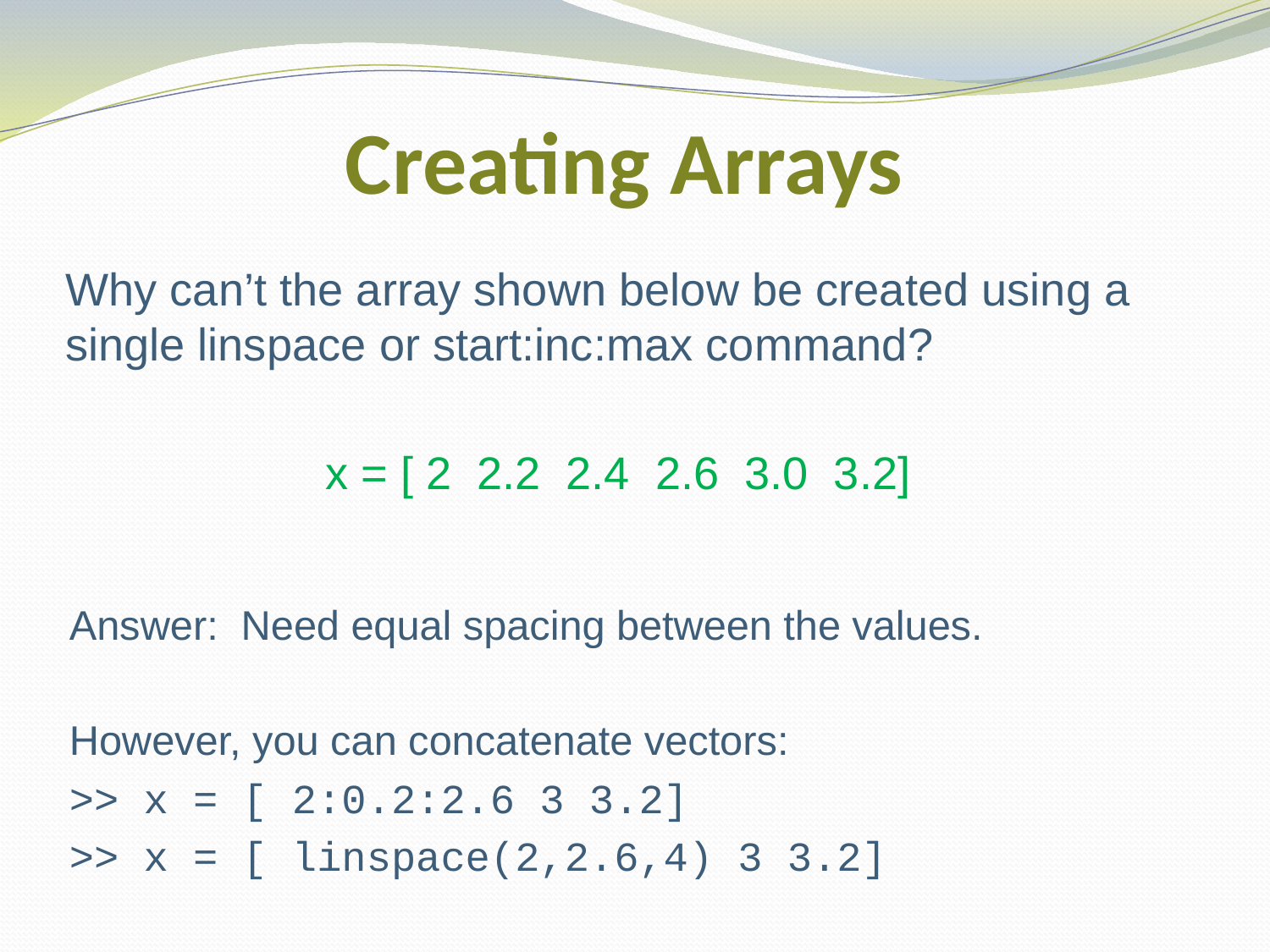

# Creating Arrays
Why can’t the array shown below be created using a single linspace or start:inc:max command?

x = [ 2  2.2  2.4  2.6  3.0  3.2]
Answer:  Need equal spacing between the values.

However, you can concatenate vectors:
>> x = [ 2:0.2:2.6 3 3.2]
>> x = [ linspace(2,2.6,4) 3 3.2]